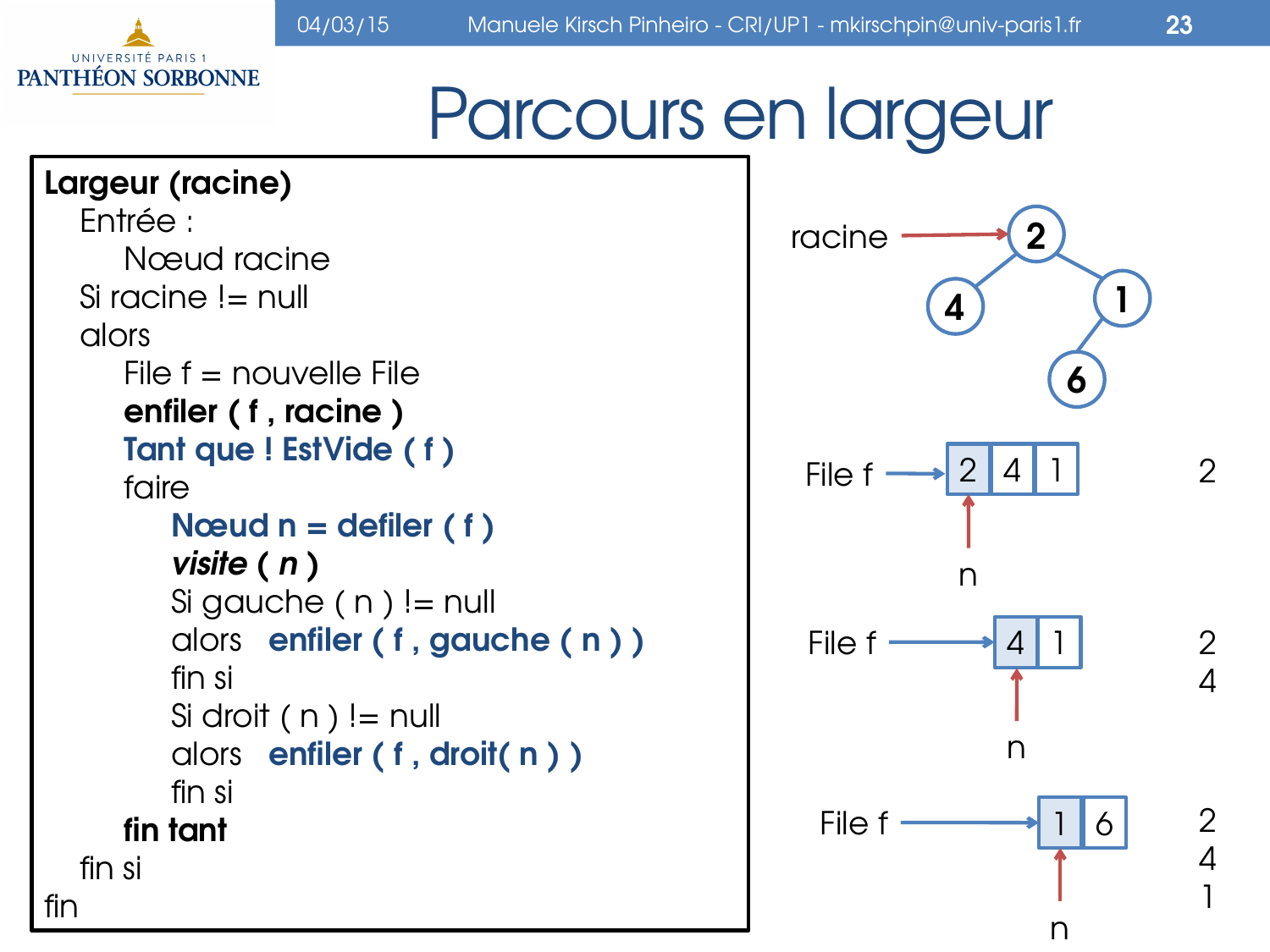

04/03/15
Manuele Kirsch Pinheiro - CRI/UP1 - mkirschpin@univ-paris1.fr
23
# Parcours en largeur
Largeur (racine)
    Entrée :
         Nœud racine
    Si racine != null
    alors
         File f = nouvelle File
         enfiler ( f , racine )
         Tant que ! EstVide ( f )
         faire
	Nœud n = defiler ( f )
    	visite ( n )
	Si gauche ( n ) != null
	alors   enfiler ( f , gauche ( n ) )
	fin si
	Si droit ( n ) != null
	alors   enfiler ( f , droit( n ) )
	fin si
         fin tant
    fin si
fin
2
1
4
6
racine
2
4
1
2
File f
n
File f
4
1
2
4
n
2
4
1
File f
1
6
n